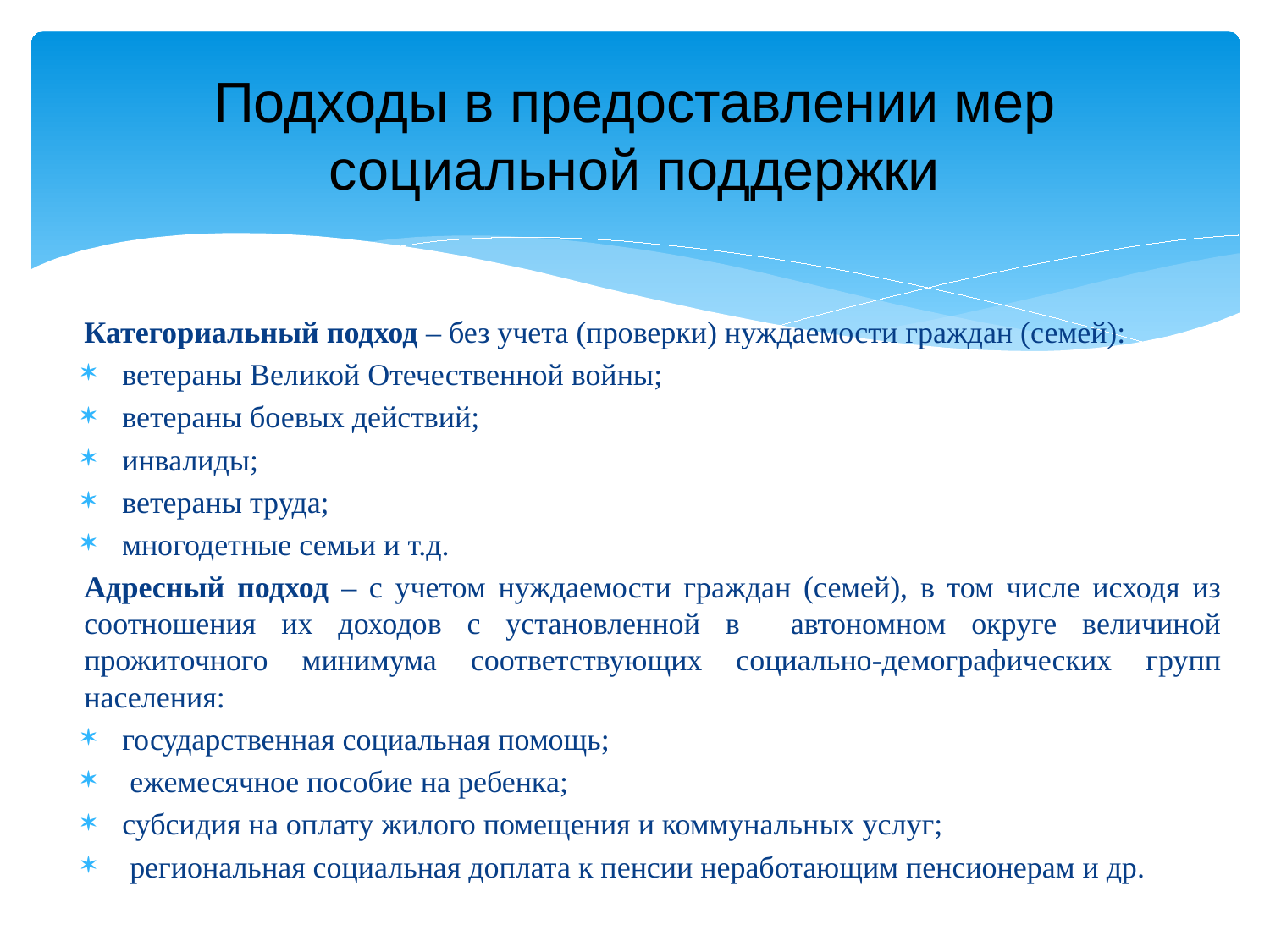

# Подходы в предоставлении мер социальной поддержки
Категориальный подход – без учета (проверки) нуждаемости граждан (семей):
ветераны Великой Отечественной войны;
ветераны боевых действий;
инвалиды;
ветераны труда;
многодетные семьи и т.д.
Адресный подход – с учетом нуждаемости граждан (семей), в том числе исходя из соотношения их доходов с установленной в  автономном округе величиной прожиточного минимума соответствующих социально-демографических групп населения:
государственная социальная помощь;
 ежемесячное пособие на ребенка;
субсидия на оплату жилого помещения и коммунальных услуг;
 региональная социальная доплата к пенсии неработающим пенсионерам и др.